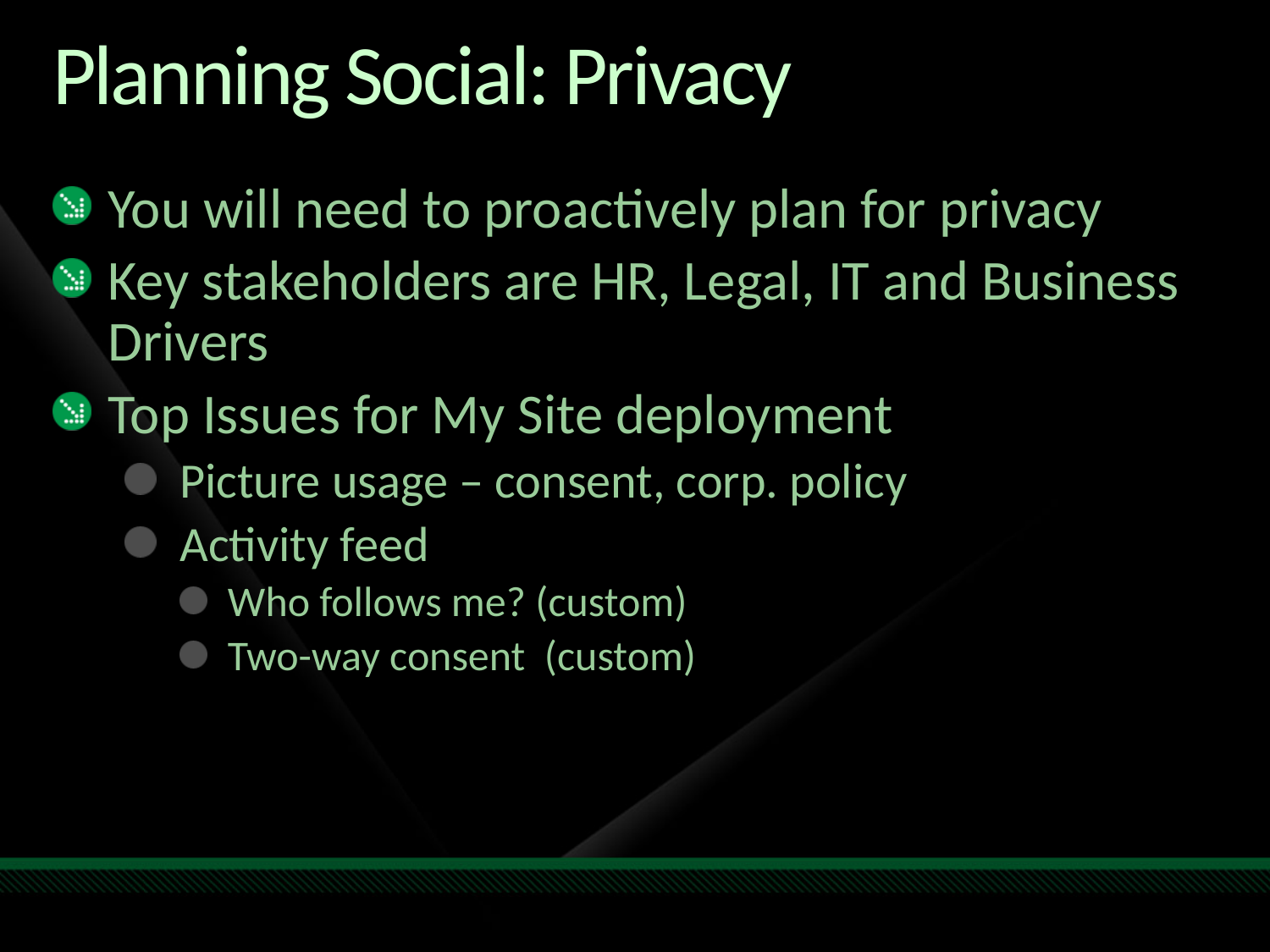

# Planning Social: Privacy
You will need to proactively plan for privacy
Key stakeholders are HR, Legal, IT and Business Drivers
Top Issues for My Site deployment
Picture usage – consent, corp. policy
Activity feed
Who follows me? (custom)
Two-way consent  (custom)